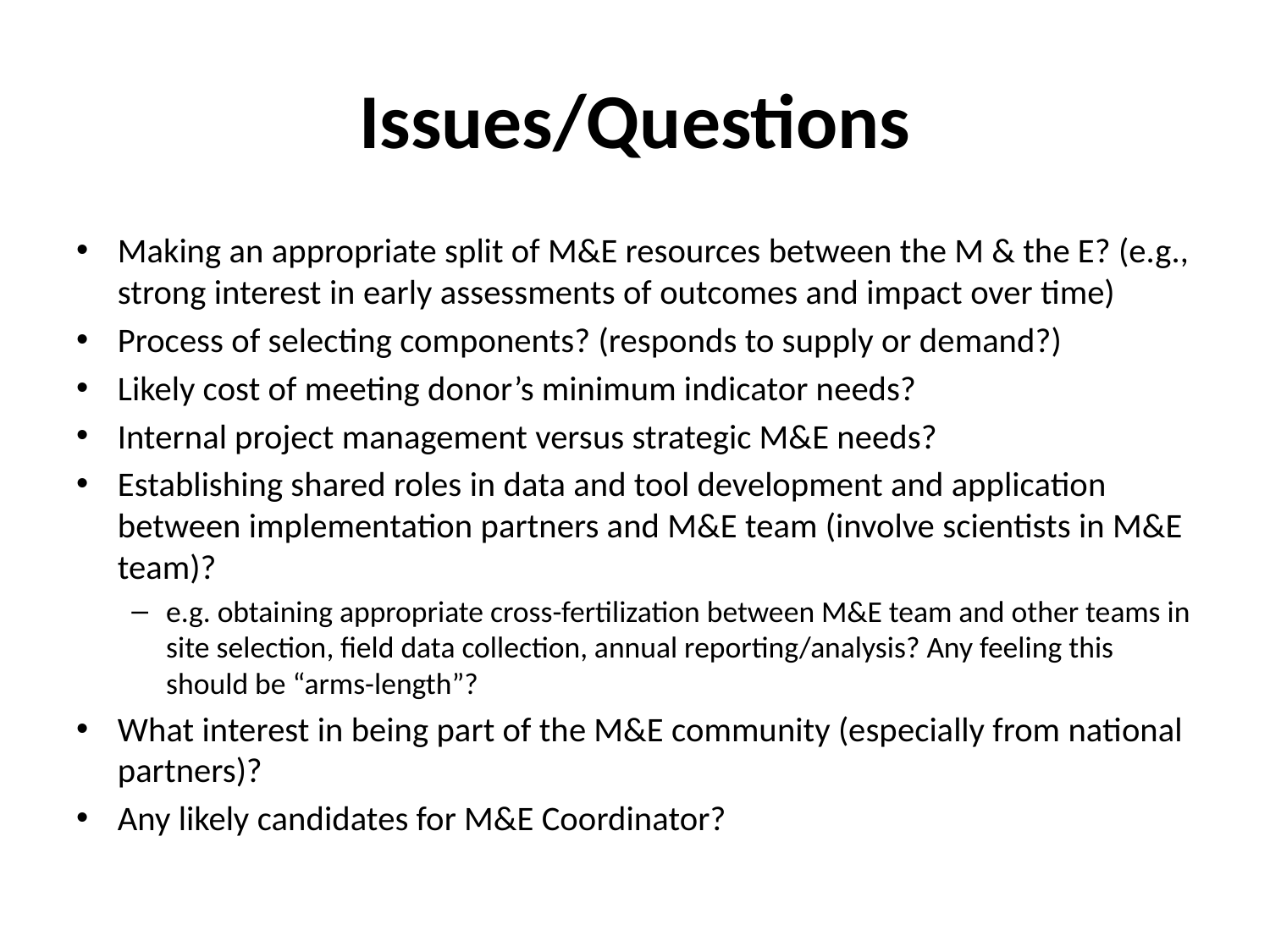

# Issues/Questions
Making an appropriate split of M&E resources between the M & the E? (e.g., strong interest in early assessments of outcomes and impact over time)
Process of selecting components? (responds to supply or demand?)
Likely cost of meeting donor’s minimum indicator needs?
Internal project management versus strategic M&E needs?
Establishing shared roles in data and tool development and application between implementation partners and M&E team (involve scientists in M&E team)?
e.g. obtaining appropriate cross-fertilization between M&E team and other teams in site selection, field data collection, annual reporting/analysis? Any feeling this should be “arms-length”?
What interest in being part of the M&E community (especially from national partners)?
Any likely candidates for M&E Coordinator?